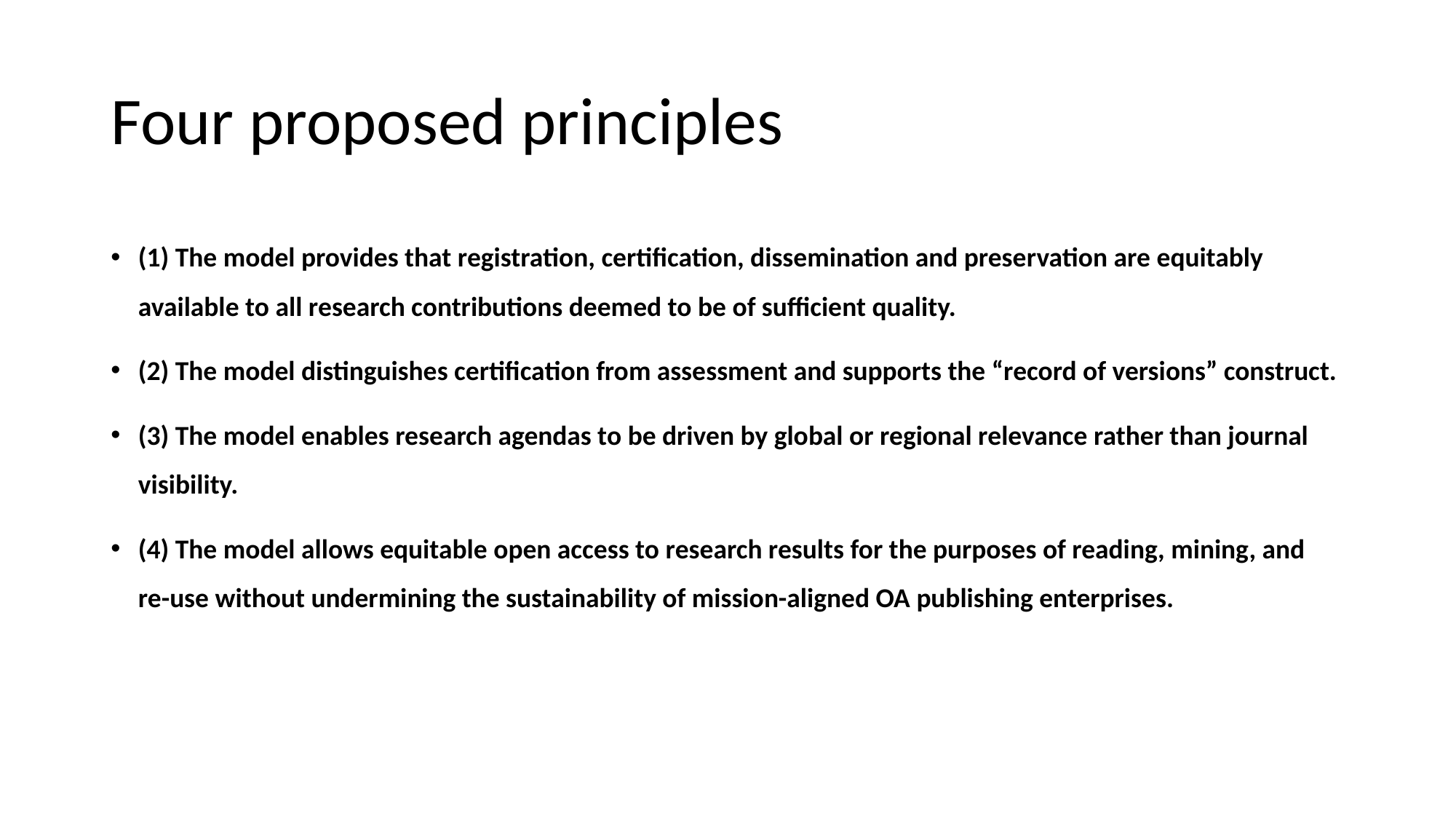

# Four proposed principles
(1) The model provides that registration, certification, dissemination and preservation are equitably available to all research contributions deemed to be of sufficient quality.
(2) The model distinguishes certification from assessment and supports the “record of versions” construct.
(3) The model enables research agendas to be driven by global or regional relevance rather than journal visibility.
(4) The model allows equitable open access to research results for the purposes of reading, mining, and re-use without undermining the sustainability of mission-aligned OA publishing enterprises.